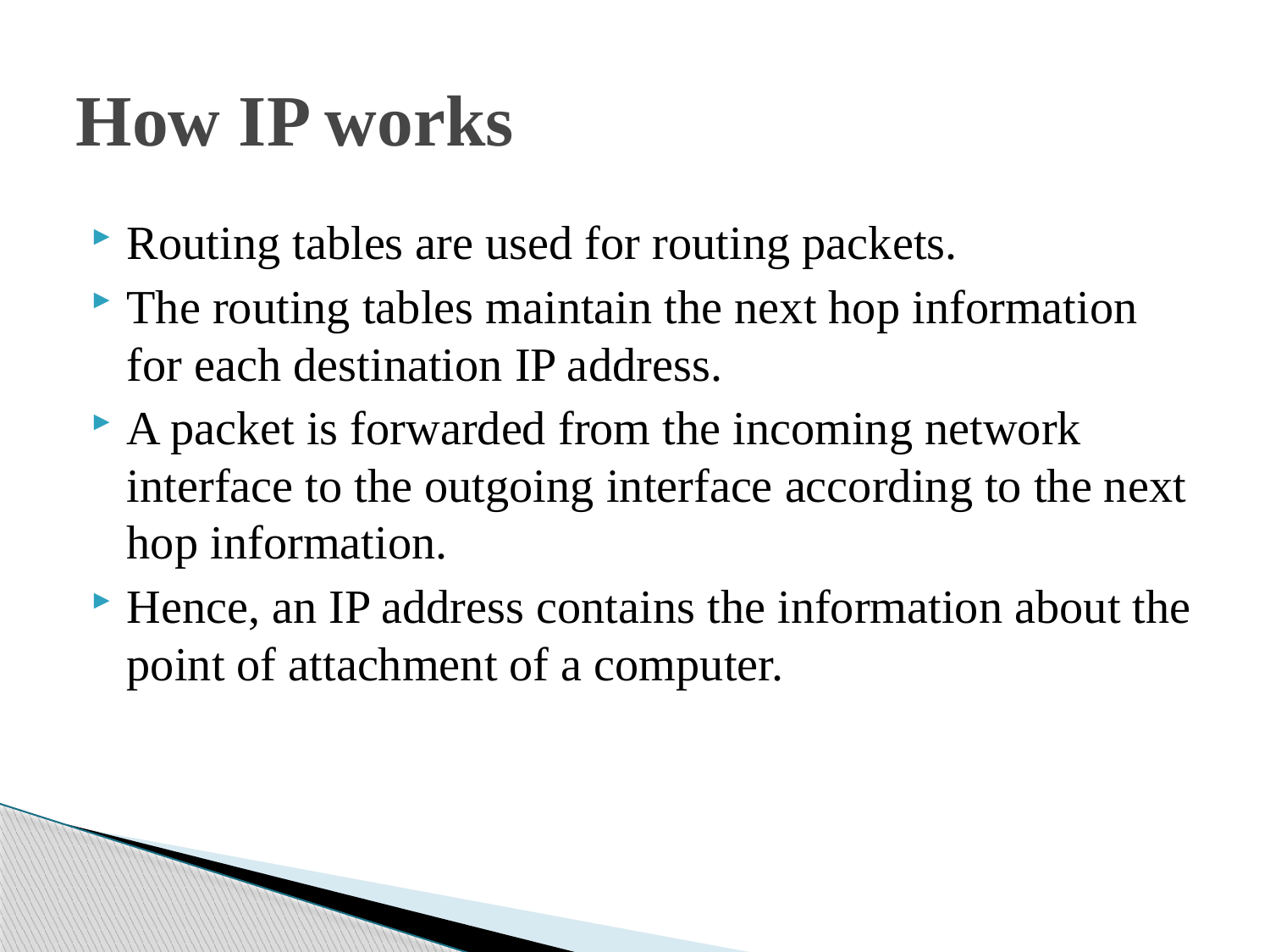

# How IP works
Routing tables are used for routing packets.
The routing tables maintain the next hop information for each destination IP address.
A packet is forwarded from the incoming network interface to the outgoing interface according to the next hop information.
Hence, an IP address contains the information about the point of attachment of a computer.